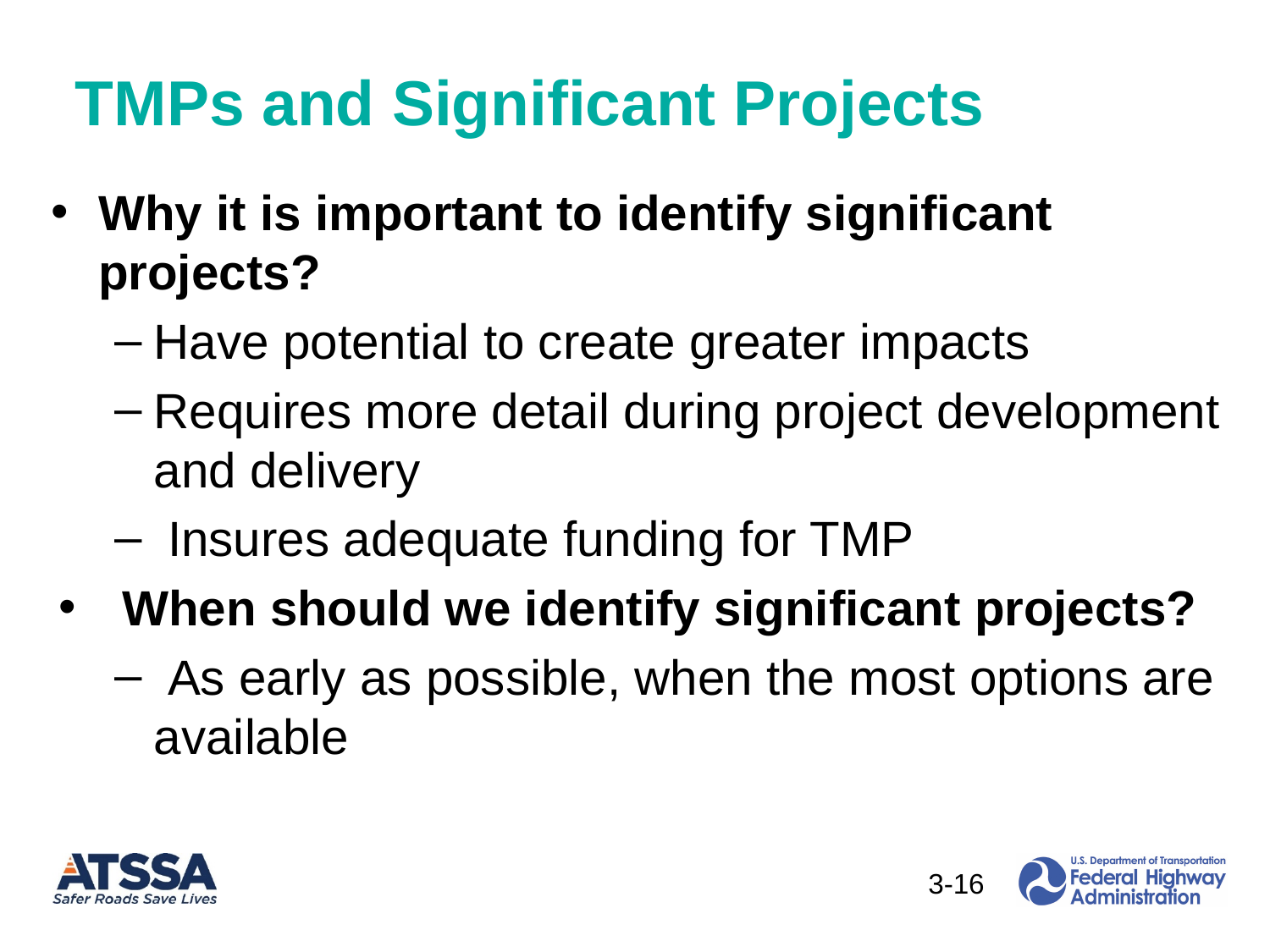

# TMPs and Significant Projects
Why it is important to identify significant projects?
Have potential to create greater impacts
Requires more detail during project development and delivery
 Insures adequate funding for TMP
When should we identify significant projects?
 As early as possible, when the most options are available